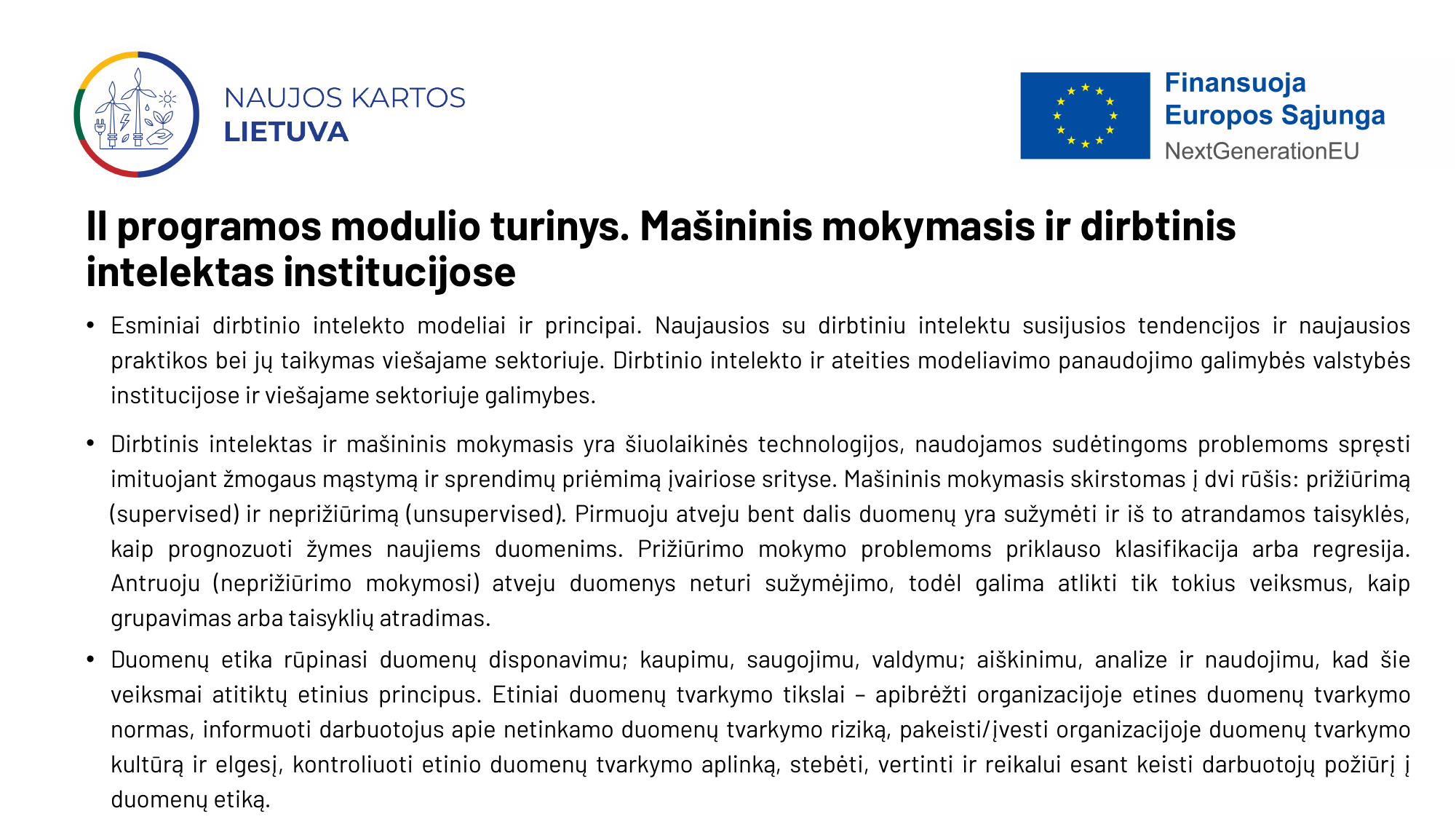

# II programos modulio turinys. Mašininis mokymasis ir dirbtinis intelektas institucijose
Esminiai dirbtinio intelekto modeliai ir principai. Naujausios su dirbtiniu intelektu susijusios tendencijos ir naujausios praktikos bei jų taikymas viešajame sektoriuje. Dirbtinio intelekto ir ateities modeliavimo panaudojimo galimybės valstybės institucijose ir viešajame sektoriuje galimybes.
Dirbtinis intelektas ir mašininis mokymasis yra šiuolaikinės technologijos, naudojamos sudėtingoms problemoms spręsti imituojant žmogaus mąstymą ir sprendimų priėmimą įvairiose srityse. Mašininis mokymasis skirstomas į dvi rūšis: prižiūrimą (supervised) ir neprižiūrimą (unsupervised). Pirmuoju atveju bent dalis duomenų yra sužymėti ir iš to atrandamos taisyklės, kaip prognozuoti žymes naujiems duomenims. Prižiūrimo mokymo problemoms priklauso klasifikacija arba regresija. Antruoju (neprižiūrimo mokymosi) atveju duomenys neturi sužymėjimo, todėl galima atlikti tik tokius veiksmus, kaip grupavimas arba taisyklių atradimas.
Duomenų etika rūpinasi duomenų disponavimu; kaupimu, saugojimu, valdymu; aiškinimu, analize ir naudojimu, kad šie veiksmai atitiktų etinius principus. Etiniai duomenų tvarkymo tikslai – apibrėžti organizacijoje etines duomenų tvarkymo normas, informuoti darbuotojus apie netinkamo duomenų tvarkymo riziką, pakeisti/įvesti organizacijoje duomenų tvarkymo kultūrą ir elgesį, kontroliuoti etinio duomenų tvarkymo aplinką, stebėti, vertinti ir reikalui esant keisti darbuotojų požiūrį į duomenų etiką.